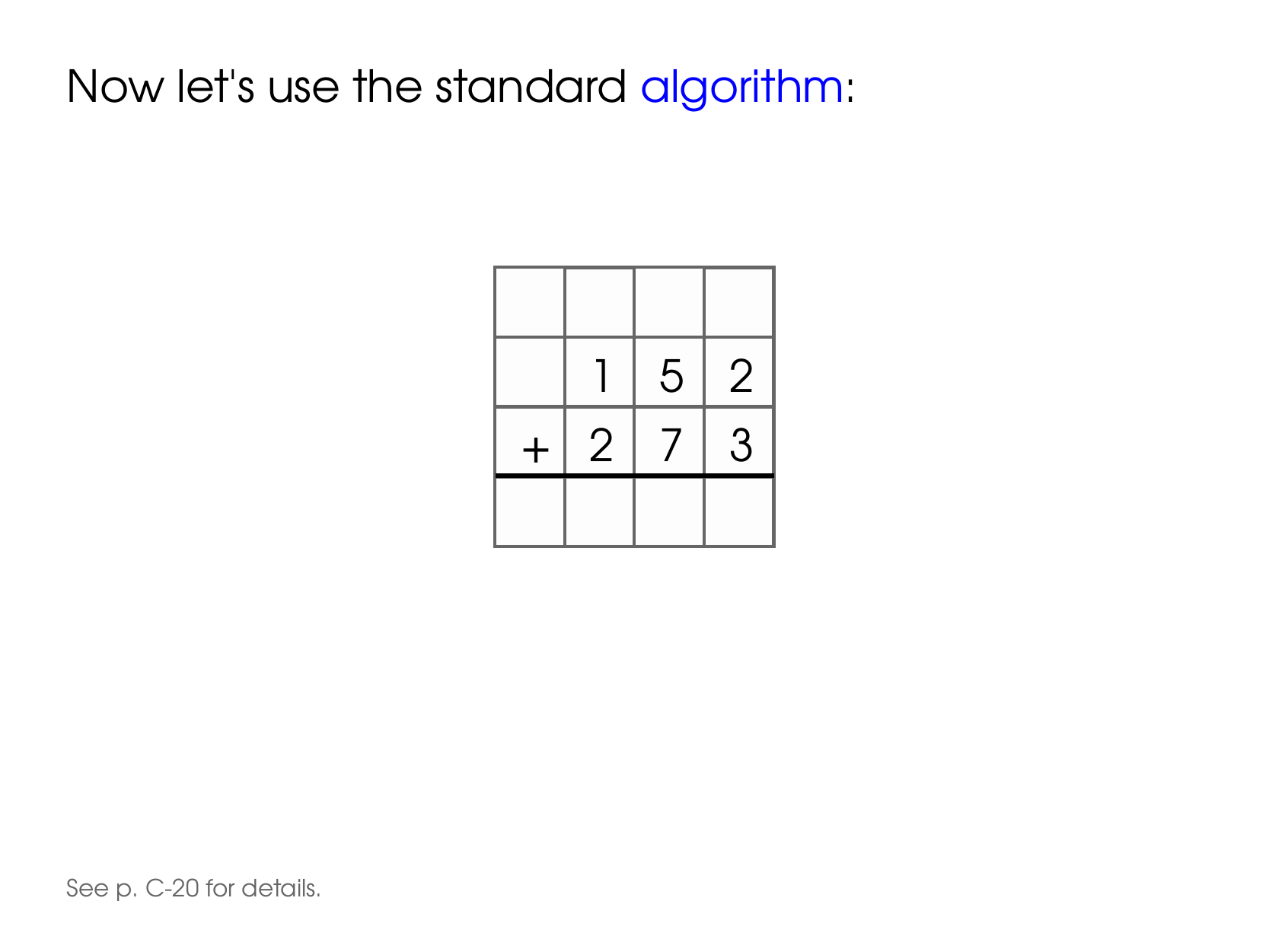

Now let's use the standard algorithm:

1
5
2

+
2
7
3

See p. C-20 for details.